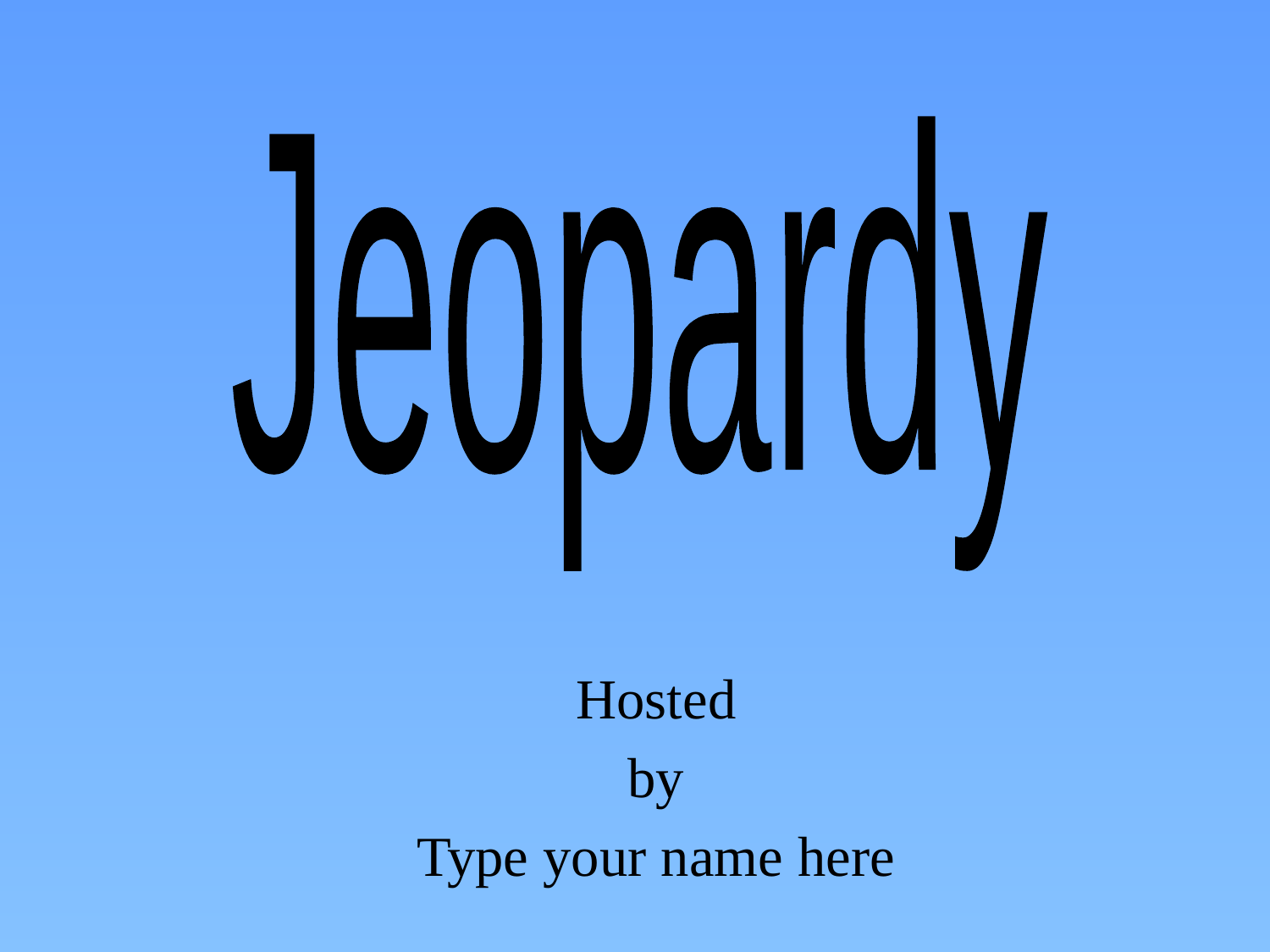

Jeopardy
Hosted
by
Type your name here